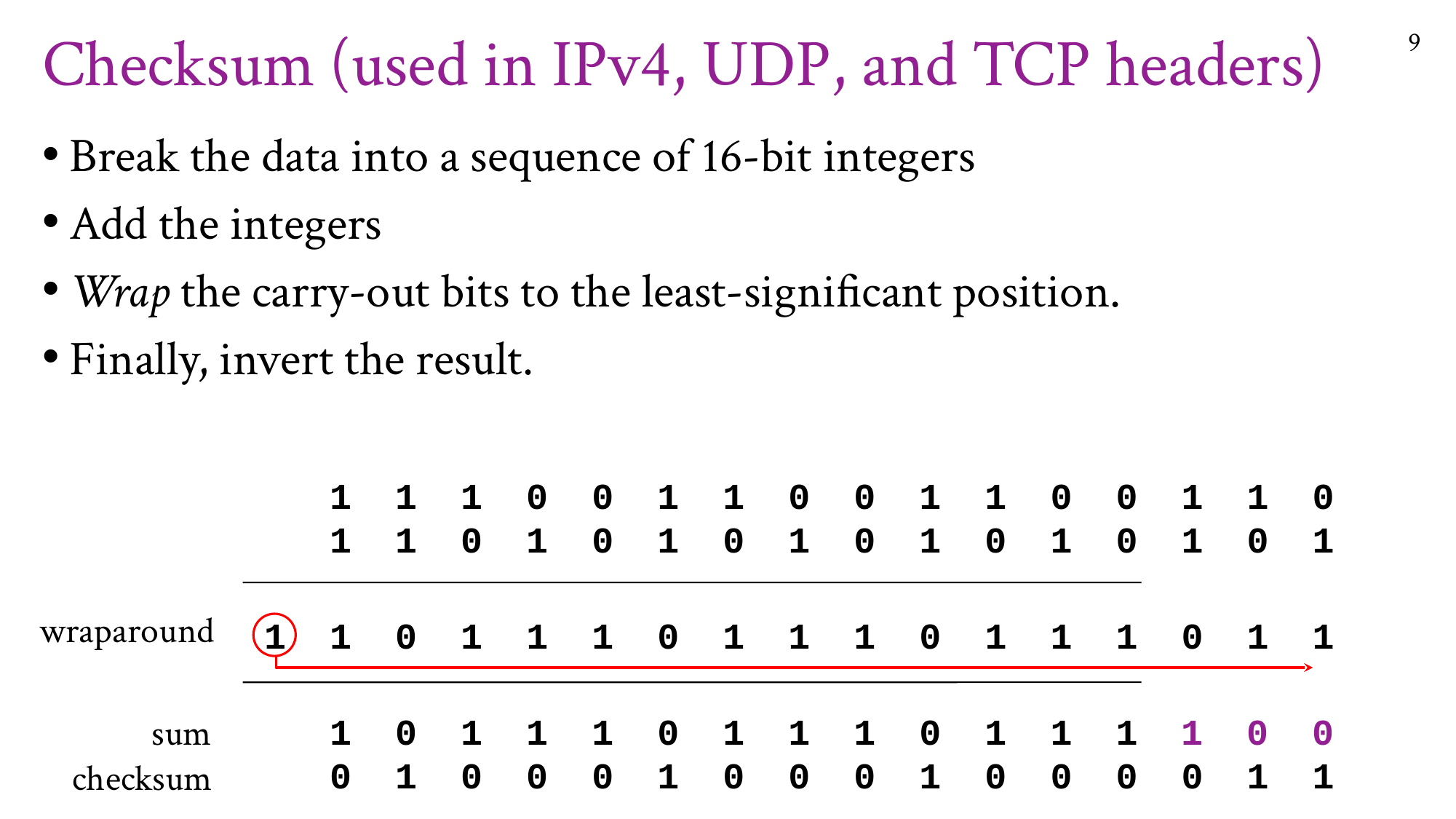

# Checksum (used in IPv4, UDP, and TCP headers)
Break the data into a sequence of 16-bit integers
Add the integers
Wrap the carry-out bits to the least-significant position.
Finally, invert the result.
   1  1  1  0  0  1  1  0  0  1  1  0  0  1  1  0
   1  1  0  1  0  1  0  1  0  1  0  1  0  1  0  1

1  1  0  1  1  1  0  1  1  1  0  1  1  1  0  1  1

   1  0  1  1  1  0  1  1  1  0  1  1  1  1  0  0
   0  1  0  0  0  1  0  0  0  1  0  0  0  0  1  1

wraparound

sum
checksum